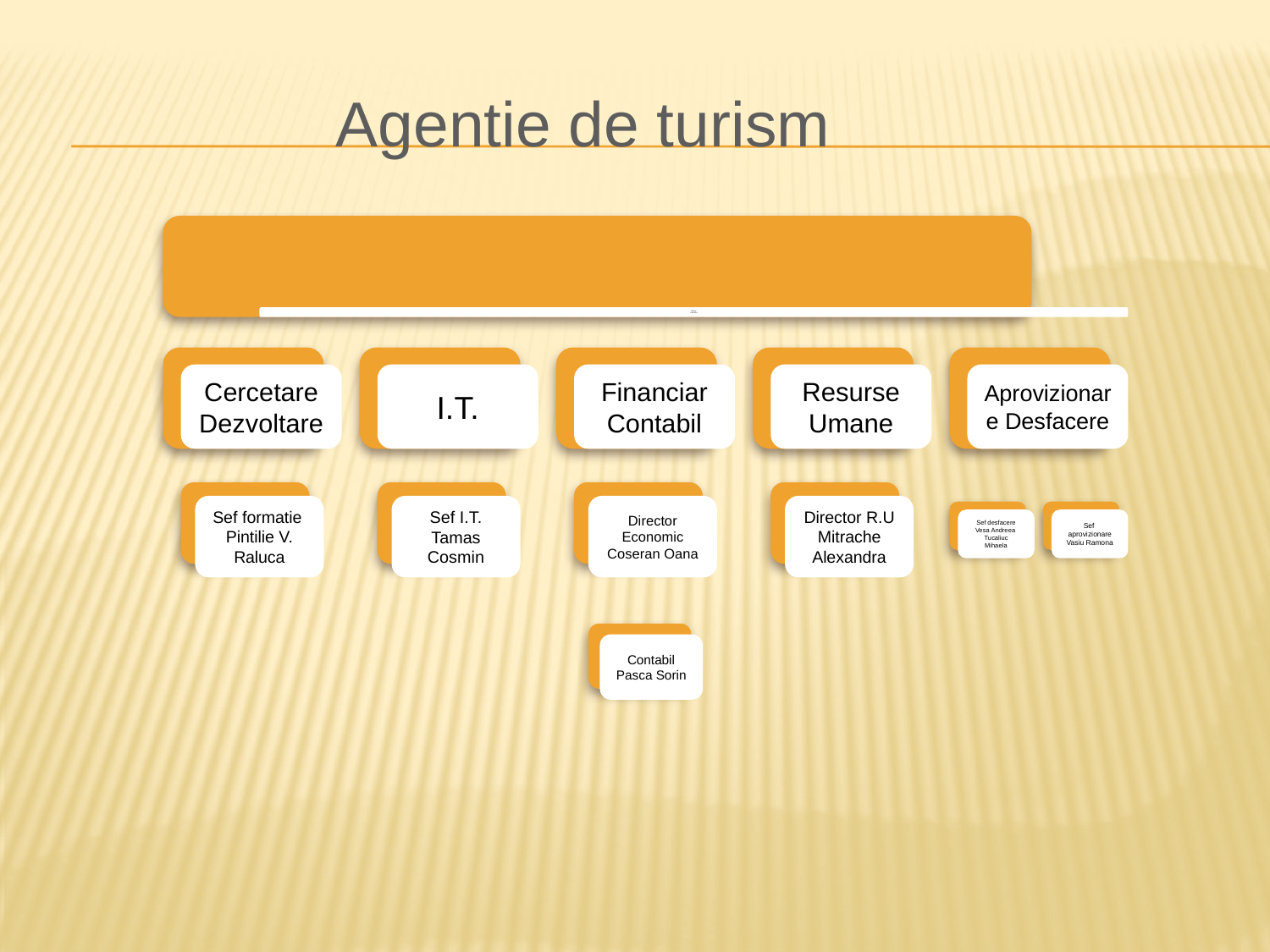

# Agentie de turism
Director
Luca Alex
Resurse Umane
Director R.U
Mitrache Alexandra
Financiar
Contabil
I.T.
Cercetare Dezvoltare
Director Economic
Coseran Oana
Contabil
Pasca Sorin
Sef formatie
Pintilie V. Raluca
Sef I.T.
Tamas Cosmin
Sef desfacere
Vesa Andreea
Tucaliuc Mihaela
Aprovizionare Desfacere
Sef  aprovizionare
Vasiu Ramona